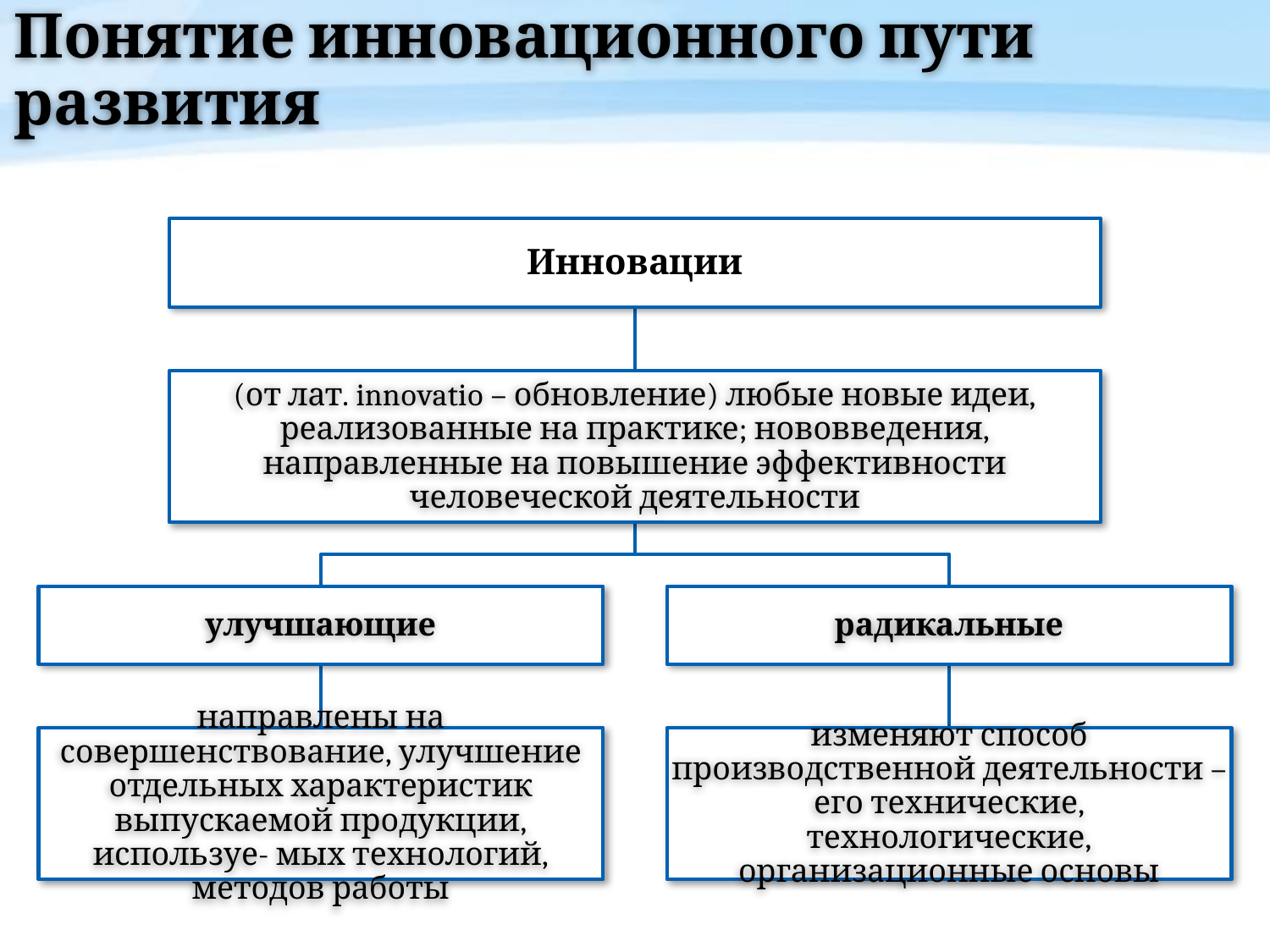

# Понятие инновационного пути развития

Инновации

(от лат. innovatio – обновление) любые новые идеи, реализованные на практике; нововведения, направленные на повышение эффективности человеческой деятельности

улучшающие

радикальные

направлены на совершенствование, улучшение отдельных характеристик выпускаемой продукции, используе- мых технологий, методов работы

изменяют способ производственной деятельности – его технические, технологические, организационные основы